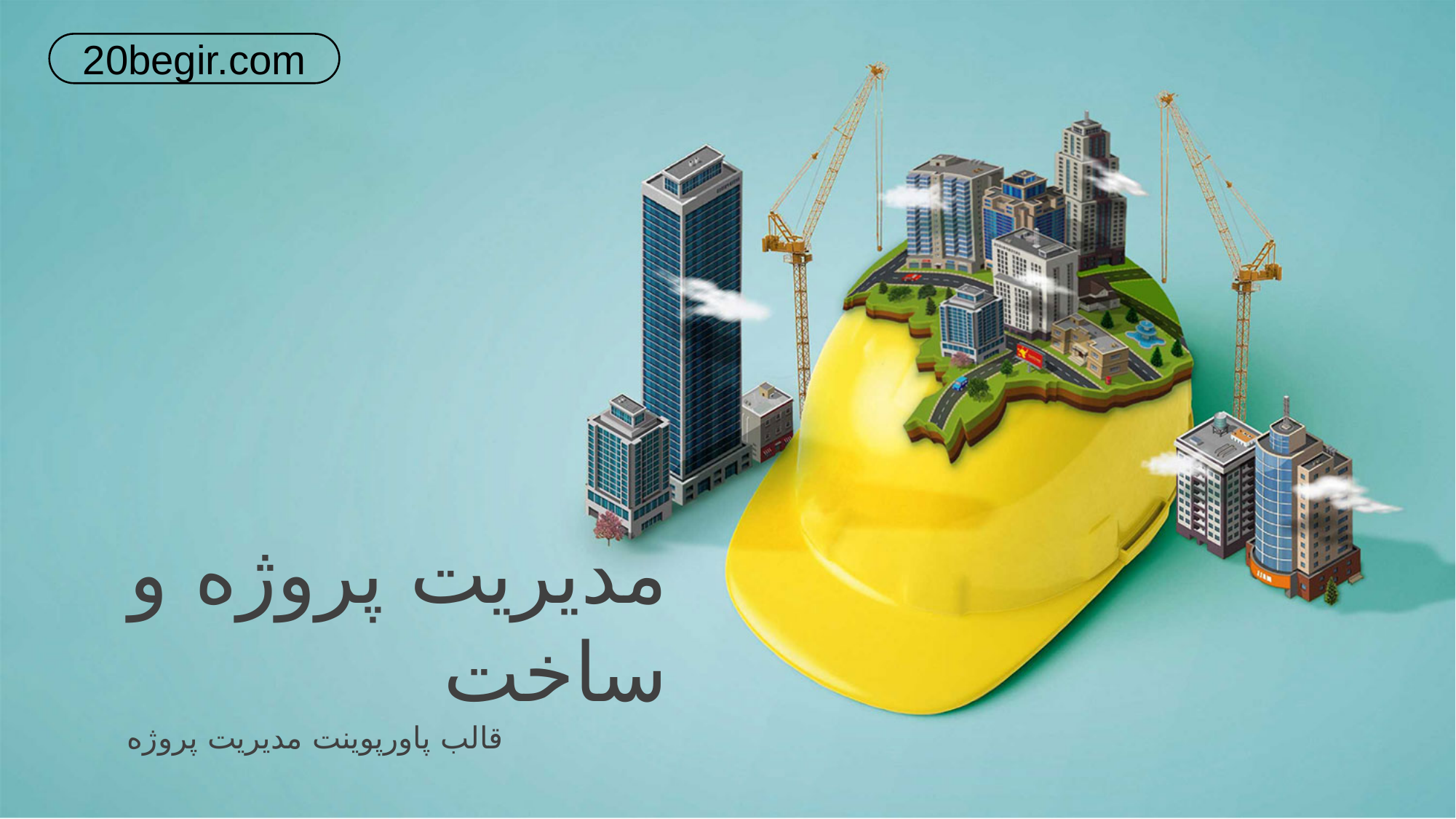

20begir.com
مدیریت پروژه و ساخت
قالب پاورپوینت مدیریت پروژه